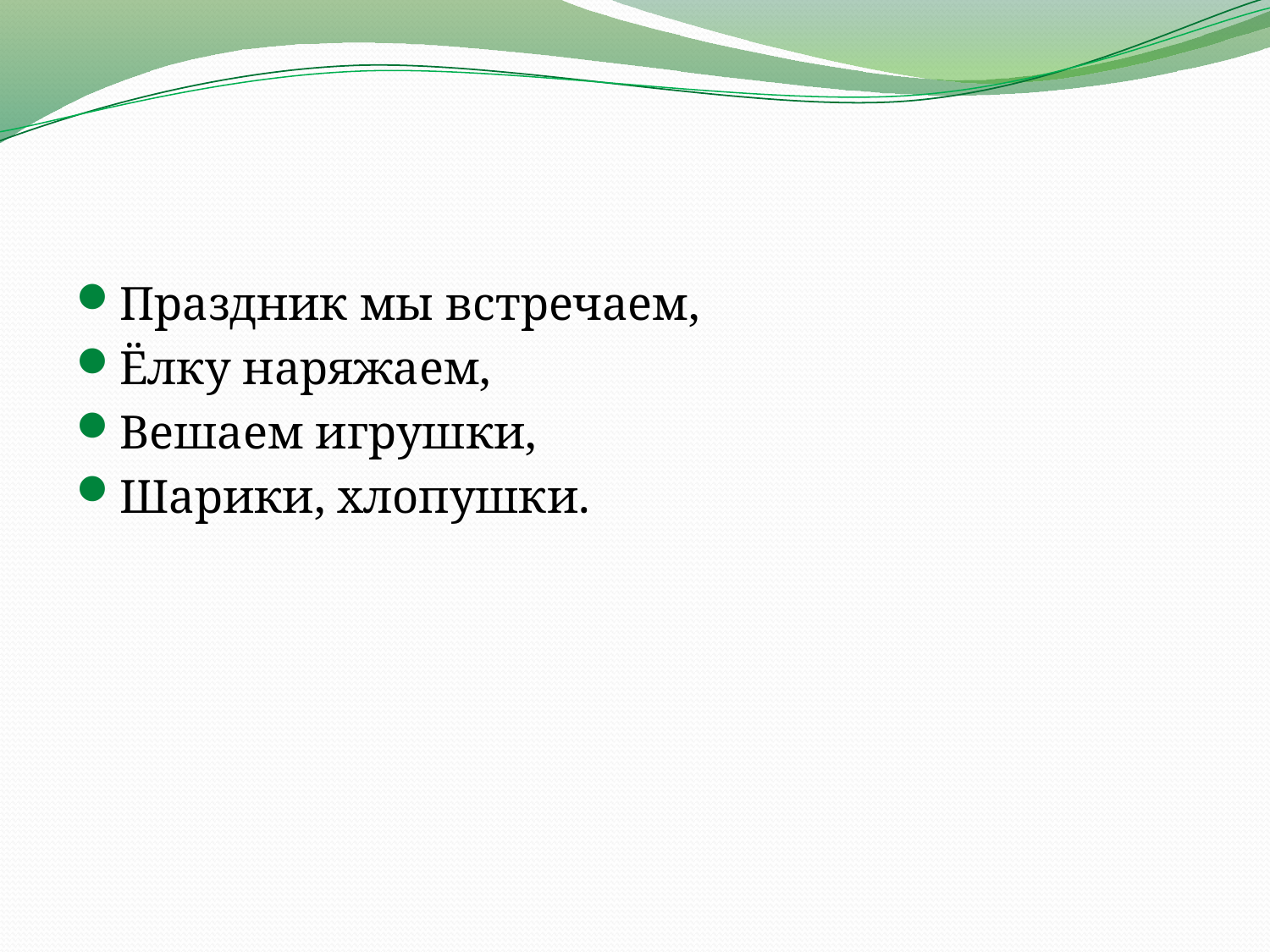

#
Праздник мы встречаем,
Ёлку наряжаем,
Вешаем игрушки,
Шарики, хлопушки.